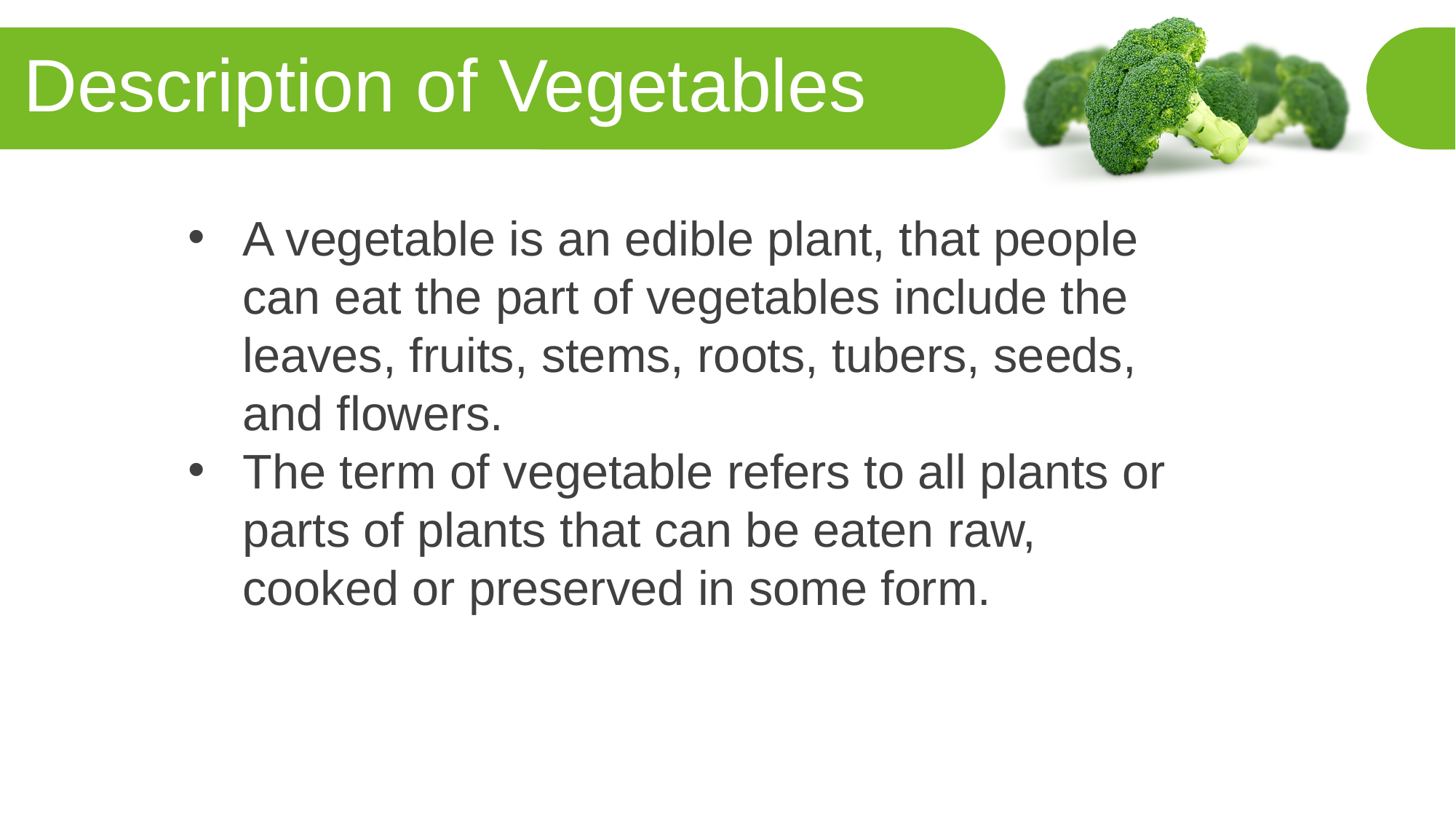

Description of Vegetables
A vegetable is an edible plant, that people can eat the part of vegetables include the leaves, fruits, stems, roots, tubers, seeds, and flowers.
The term of vegetable refers to all plants or parts of plants that can be eaten raw, cooked or preserved in some form.